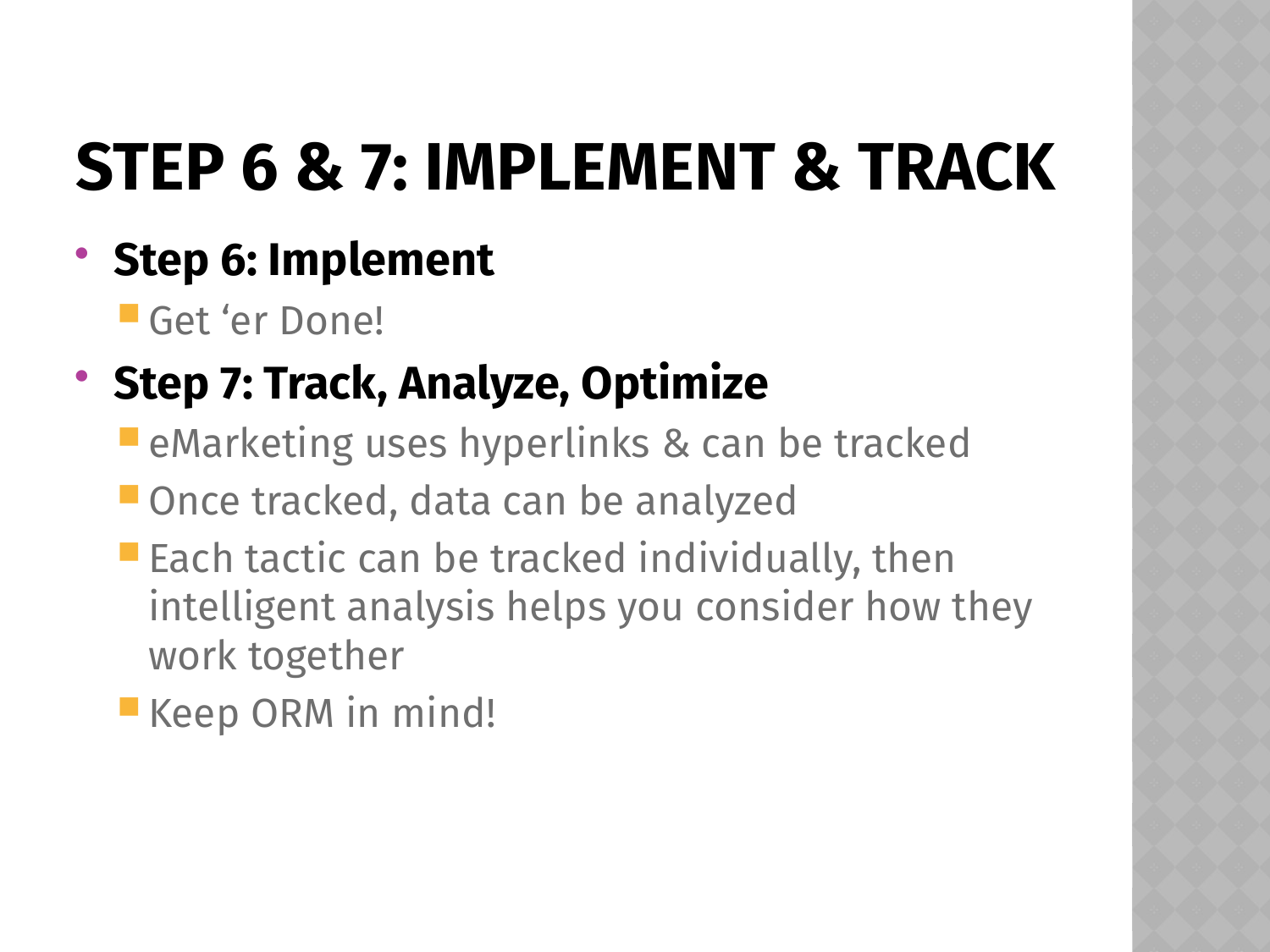

# Step 6 & 7: Implement & Track
Step 6: Implement
Get ‘er Done!
Step 7: Track, Analyze, Optimize
eMarketing uses hyperlinks & can be tracked
Once tracked, data can be analyzed
Each tactic can be tracked individually, then intelligent analysis helps you consider how they work together
Keep ORM in mind!